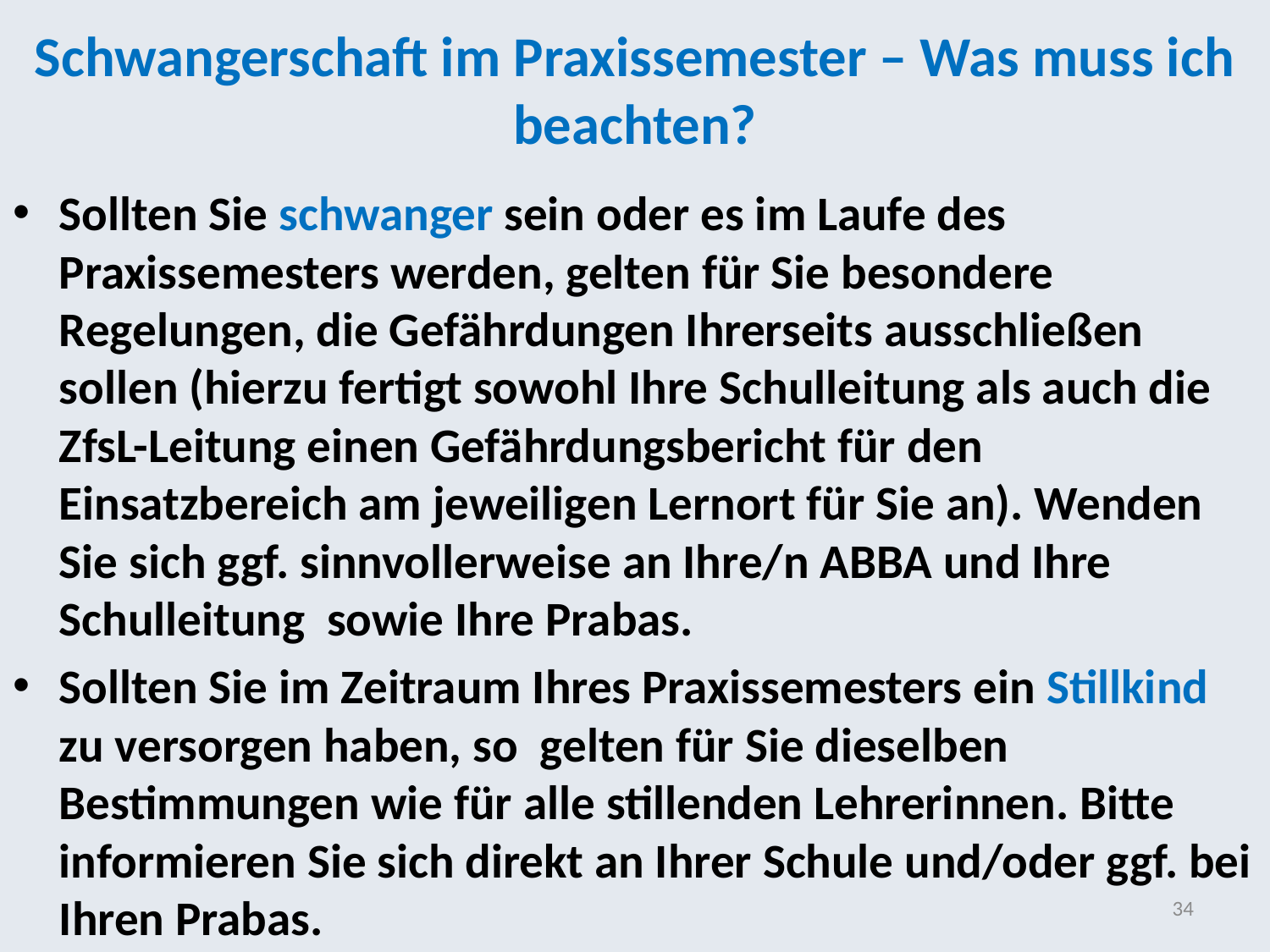

# Schwangerschaft im Praxissemester – Was muss ich beachten?
Sollten Sie schwanger sein oder es im Laufe des Praxissemesters werden, gelten für Sie besondere Regelungen, die Gefährdungen Ihrerseits ausschließen sollen (hierzu fertigt sowohl Ihre Schulleitung als auch die ZfsL-Leitung einen Gefährdungsbericht für den  Einsatzbereich am jeweiligen Lernort für Sie an). Wenden Sie sich ggf. sinnvollerweise an Ihre/n ABBA und Ihre Schulleitung  sowie Ihre Prabas.
Sollten Sie im Zeitraum Ihres Praxissemesters ein Stillkind zu versorgen haben, so  gelten für Sie dieselben Bestimmungen wie für alle stillenden Lehrerinnen. Bitte informieren Sie sich direkt an Ihrer Schule und/oder ggf. bei Ihren Prabas.
34